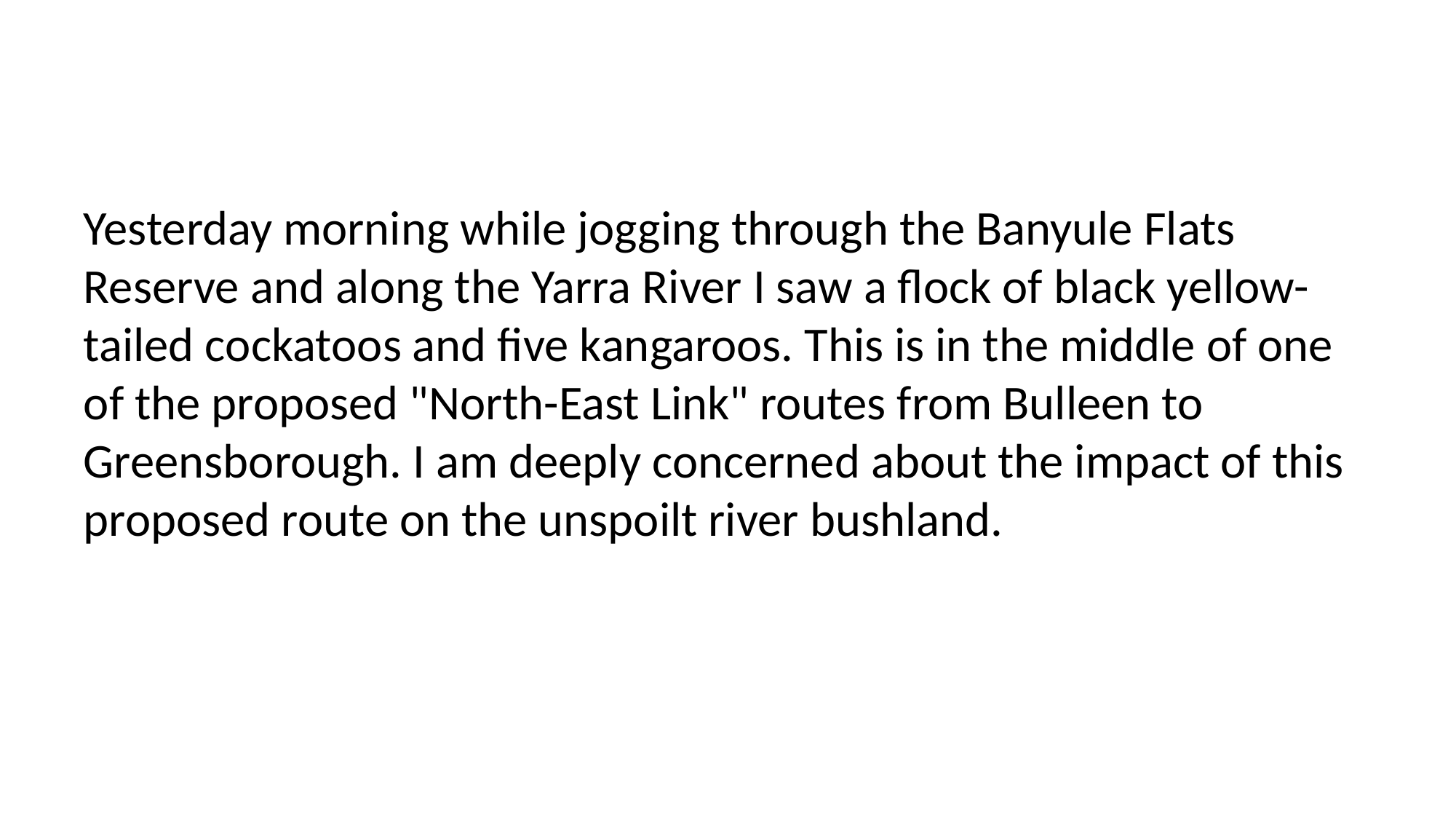

Yesterday morning while jogging through the Banyule Flats Reserve and along the Yarra River I saw a flock of black yellow-tailed cockatoos and five kangaroos. This is in the middle of one of the proposed "North-East Link" routes from Bulleen to Greensborough. I am deeply concerned about the impact of this proposed route on the unspoilt river bushland.